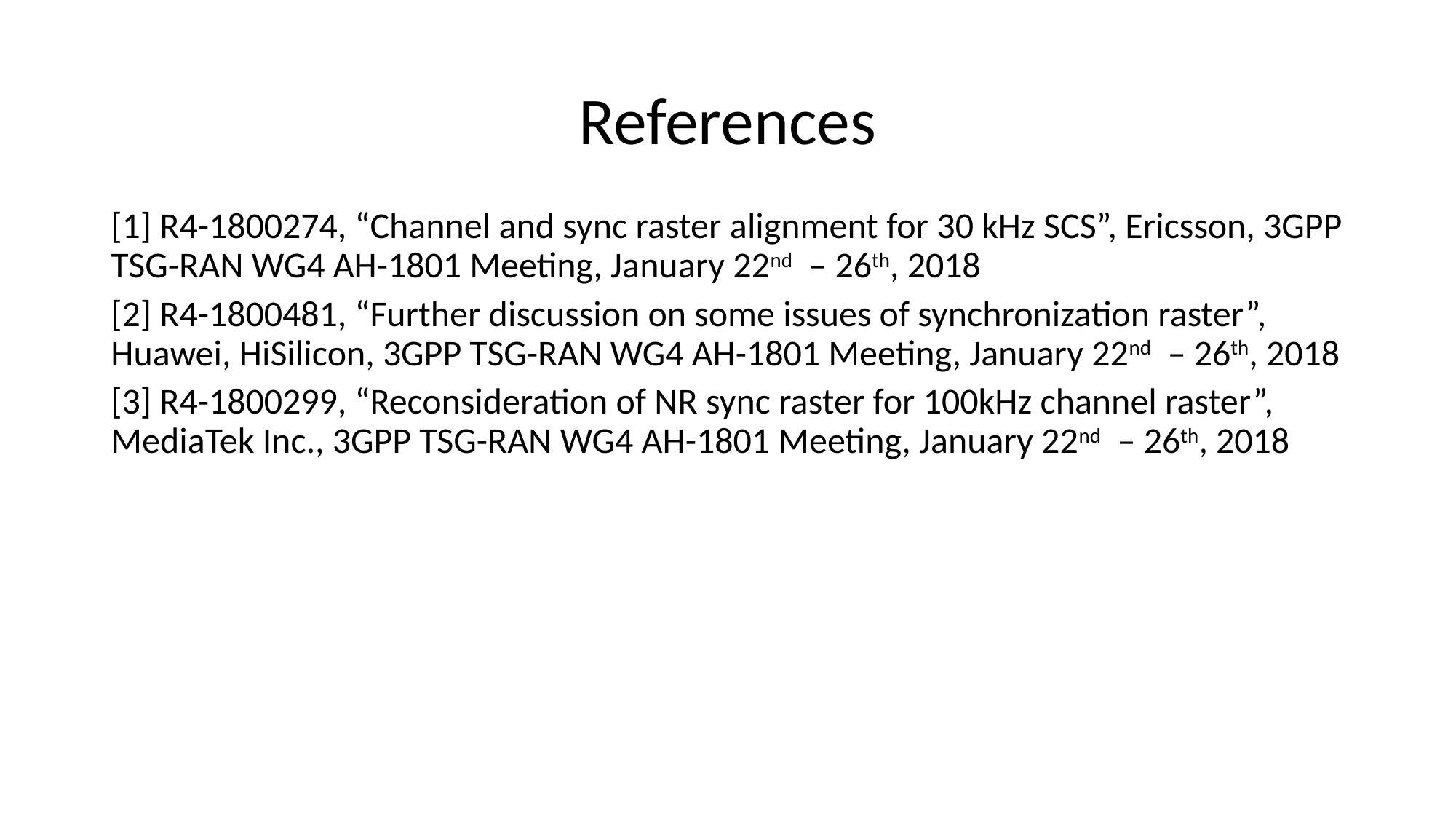

# References
[1] R4-1800274, “Channel and sync raster alignment for 30 kHz SCS”, Ericsson, 3GPP TSG-RAN WG4 AH-1801 Meeting, January 22nd  – 26th, 2018
[2] R4-1800481, “Further discussion on some issues of synchronization raster”, Huawei, HiSilicon, 3GPP TSG-RAN WG4 AH-1801 Meeting, January 22nd  – 26th, 2018
[3] R4-1800299, “Reconsideration of NR sync raster for 100kHz channel raster”, MediaTek Inc., 3GPP TSG-RAN WG4 AH-1801 Meeting, January 22nd  – 26th, 2018